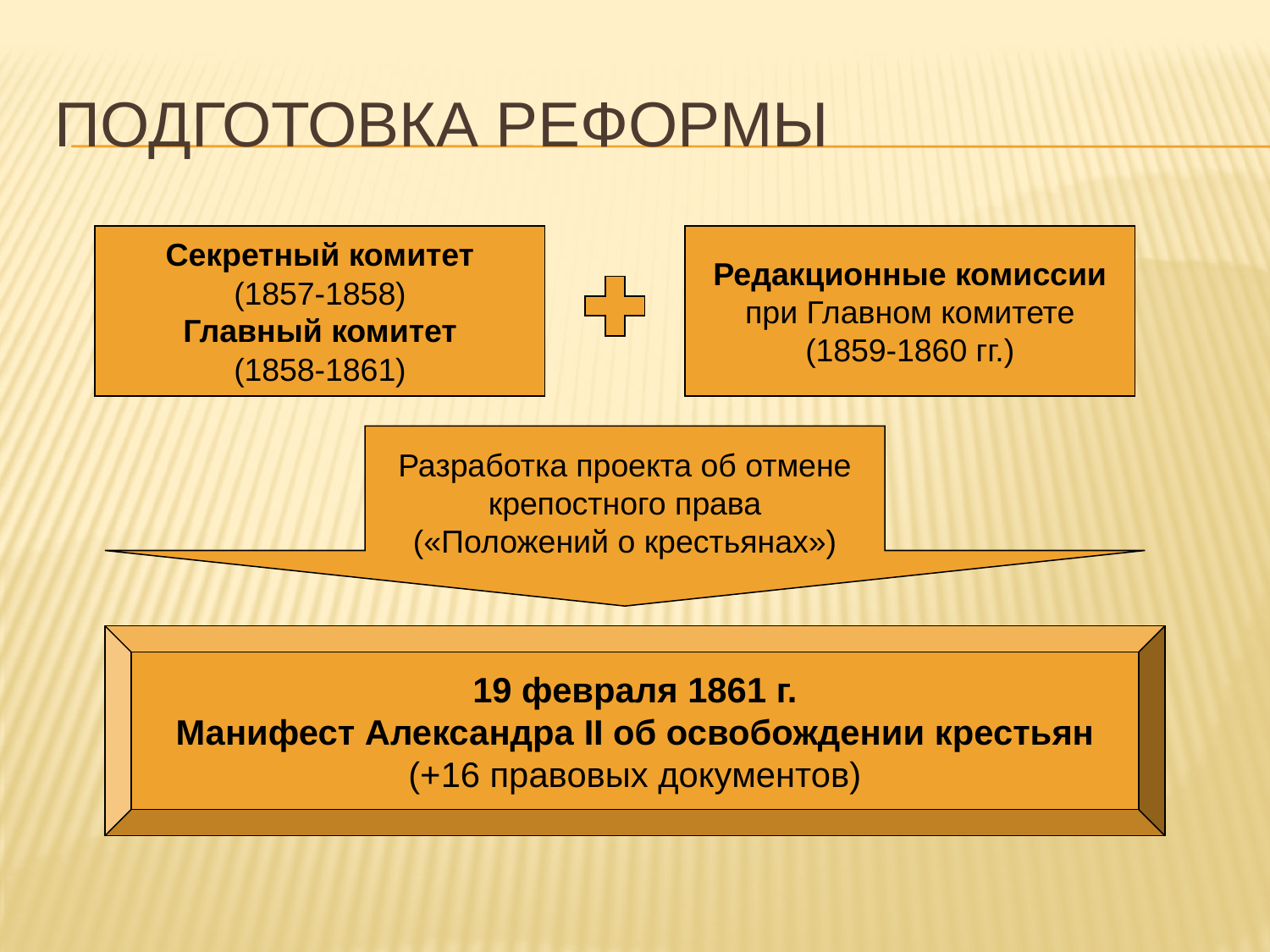

# Подготовка реформы
Секретный комитет
(1857-1858)
Главный комитет
(1858-1861)
Редакционные комиссии
при Главном комитете
(1859-1860 гг.)

Разработка проекта об отмене
крепостного права
(«Положений о крестьянах»)
19 февраля 1861 г.
Манифест Александра II об освобождении крестьян
(+16 правовых документов)